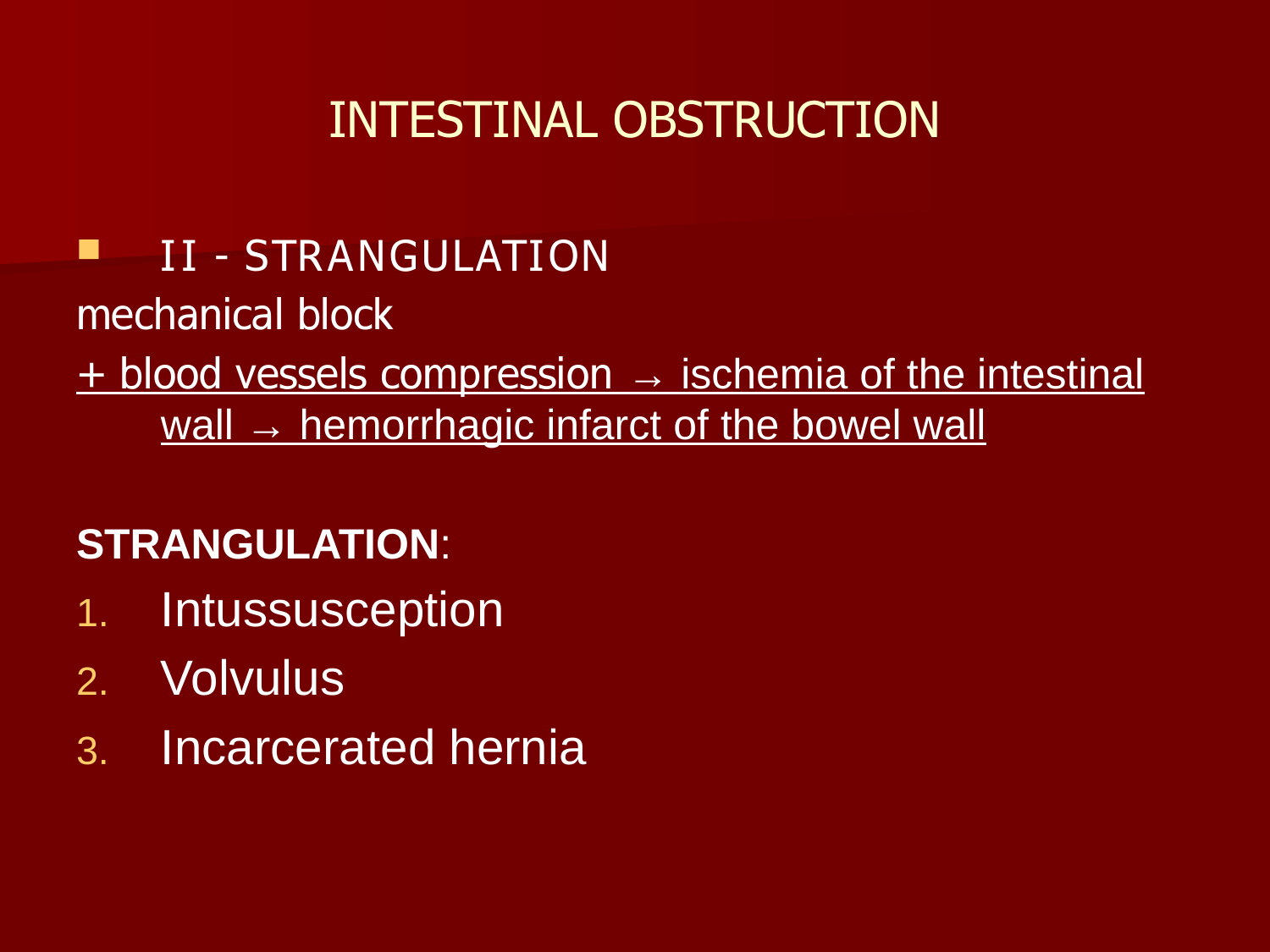

# INTESTINAL OBSTRUCTION
II - STRANGULATION
mechanical block
+ blood vessels compression → ischemia of the intestinal wall → hemorrhagic infarct of the bowel wall

STRANGULATION:
Intussusception
Volvulus
Incarcerated hernia